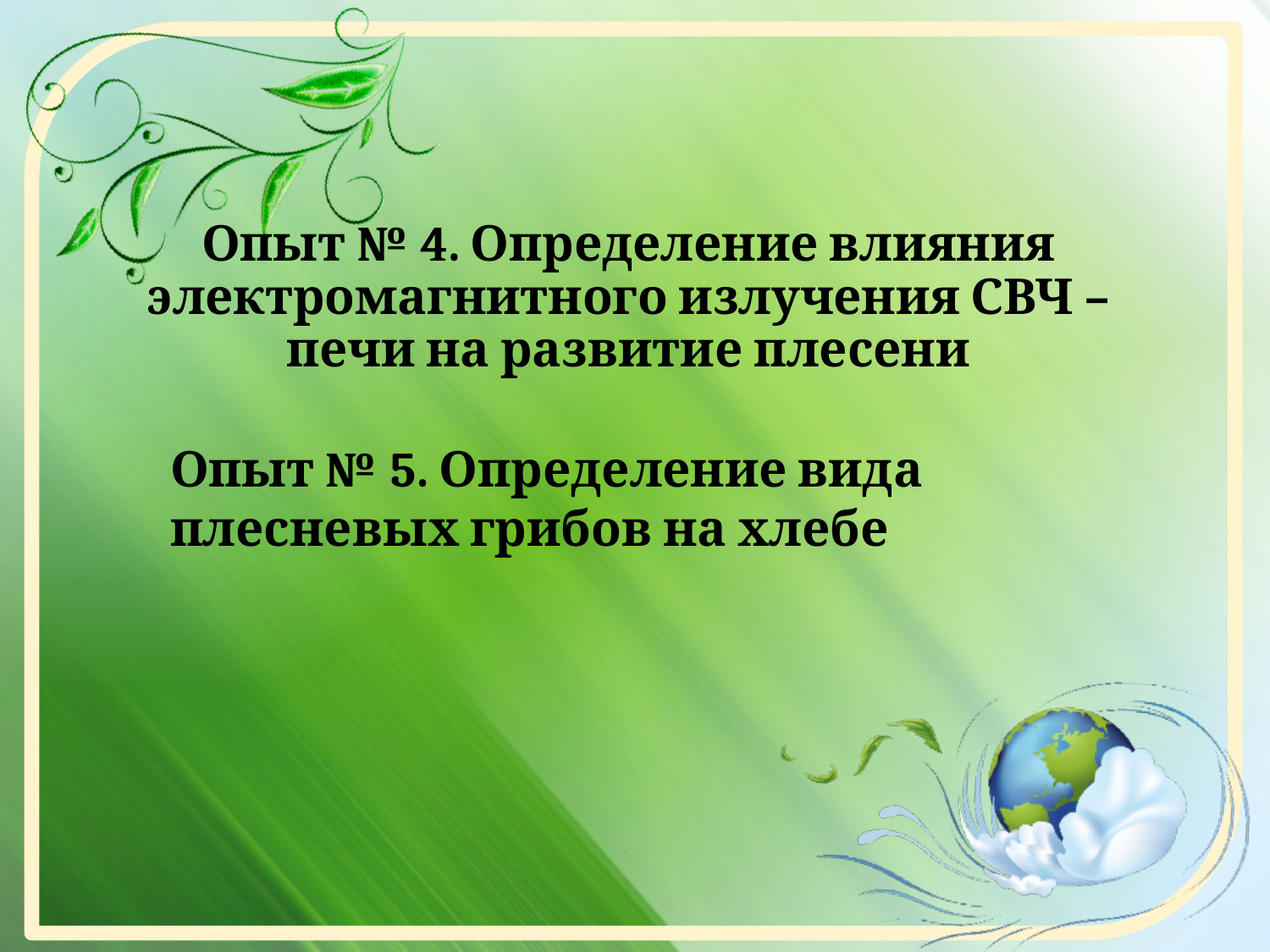

# Опыт № 4. Определение влияния электромагнитного излучения СВЧ – печи на развитие плесени
Опыт № 5. Определение вида плесневых грибов на хлебе